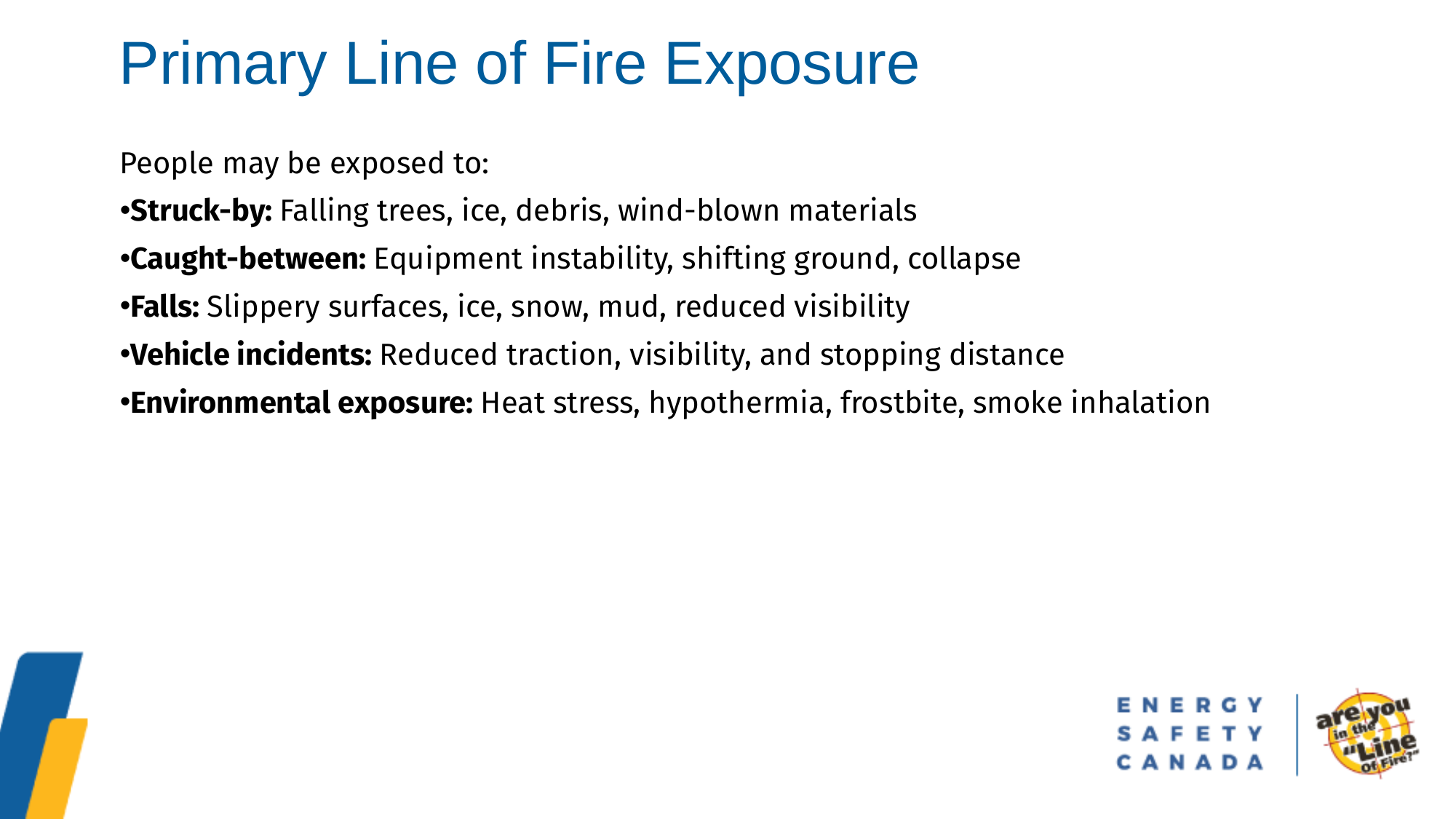

Primary Line of Fire Exposure
People may be exposed to:
Struck-by: Falling trees, ice, debris, wind-blown materials
Caught-between: Equipment instability, shifting ground, collapse
Falls: Slippery surfaces, ice, snow, mud, reduced visibility
Vehicle incidents: Reduced traction, visibility, and stopping distance
Environmental exposure: Heat stress, hypothermia, frostbite, smoke inhalation